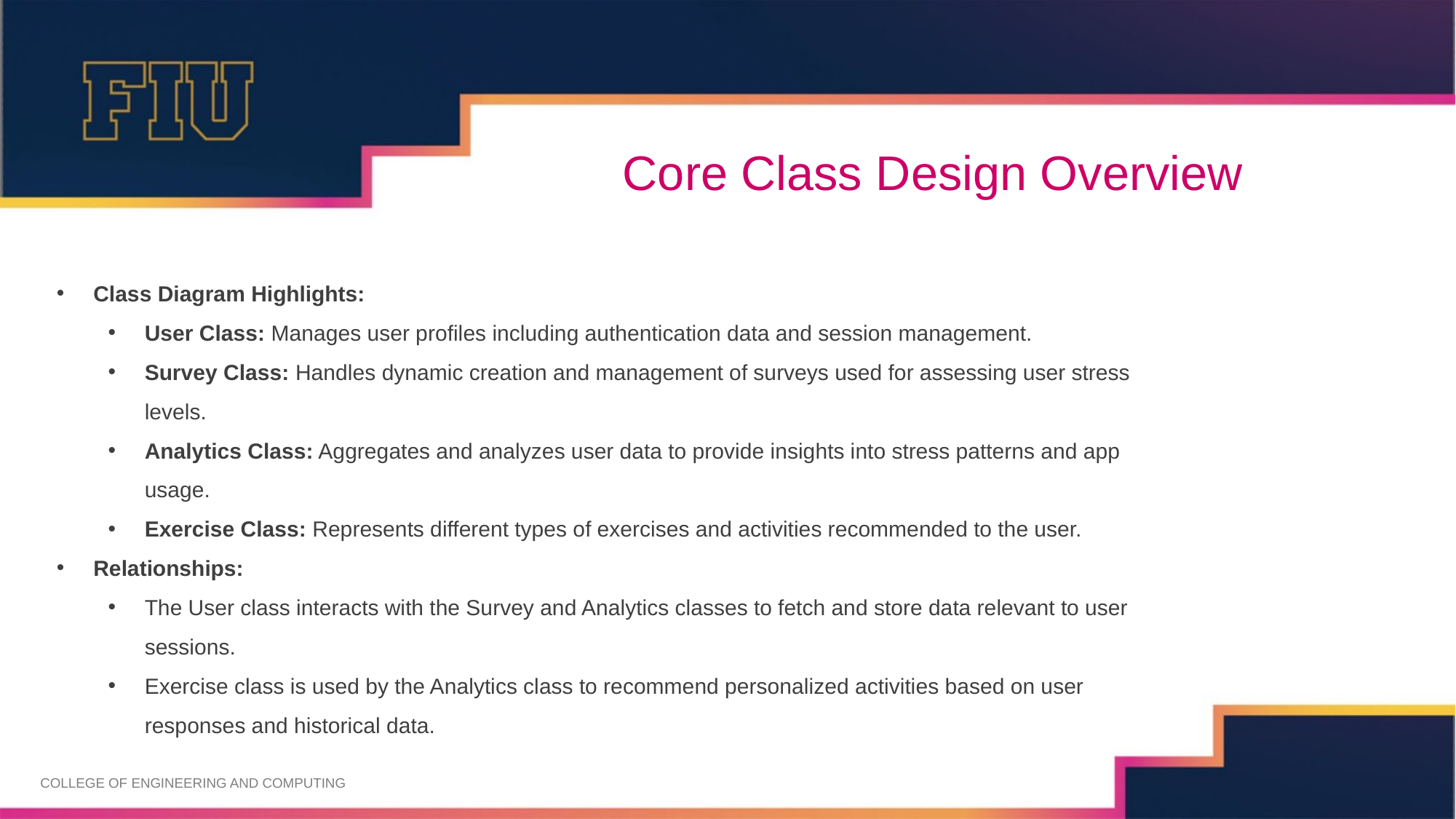

# Core Class Design Overview
Class Diagram Highlights:
User Class: Manages user profiles including authentication data and session management.
Survey Class: Handles dynamic creation and management of surveys used for assessing user stress levels.
Analytics Class: Aggregates and analyzes user data to provide insights into stress patterns and app usage.
Exercise Class: Represents different types of exercises and activities recommended to the user.
Relationships:
The User class interacts with the Survey and Analytics classes to fetch and store data relevant to user sessions.
Exercise class is used by the Analytics class to recommend personalized activities based on user responses and historical data.